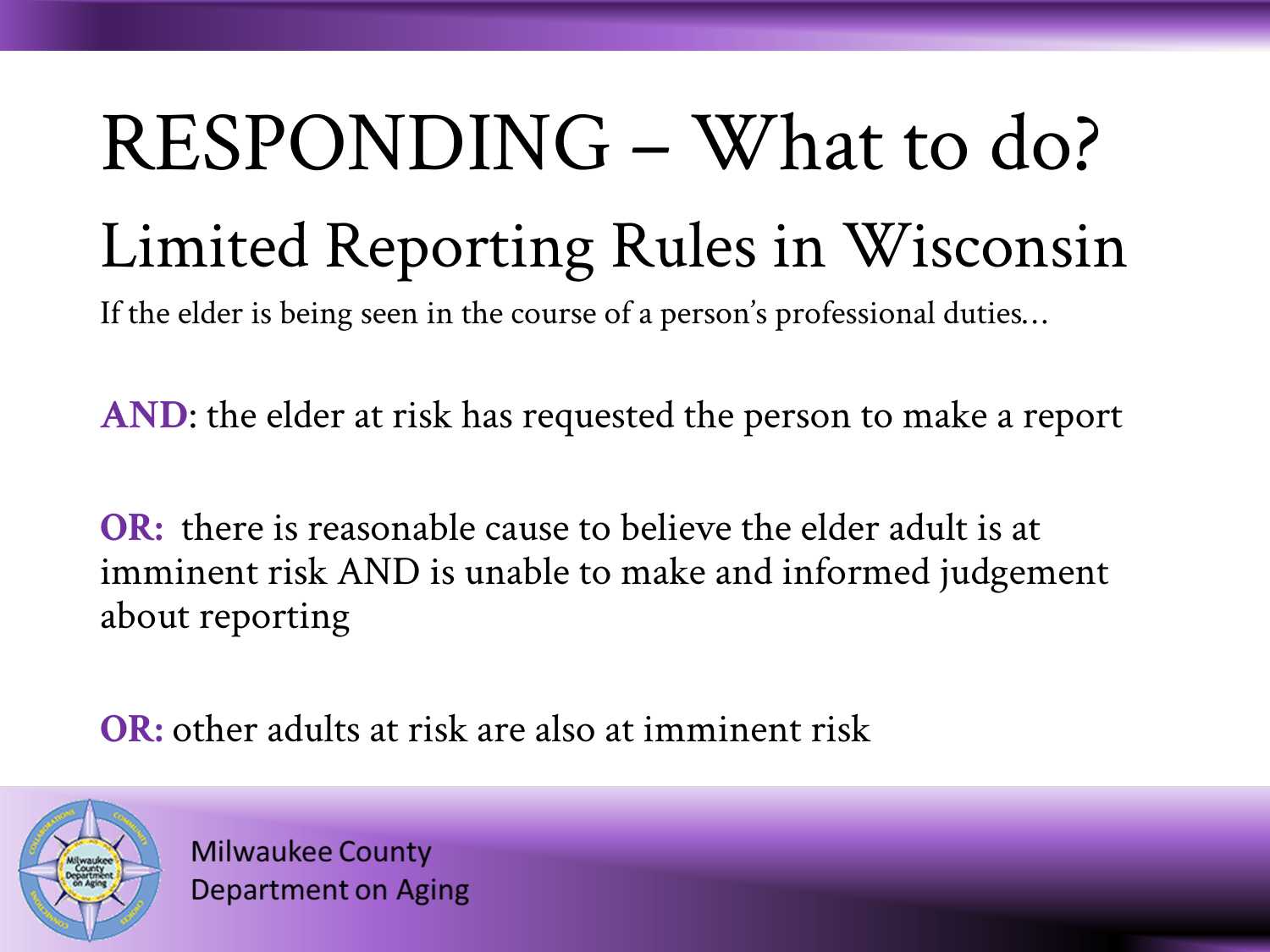

# RESPONDING – What to do?
Limited Reporting Rules in Wisconsin
If the elder is being seen in the course of a person’s professional duties…

AND: the elder at risk has requested the person to make a report

OR:  there is reasonable cause to believe the elder adult is at imminent risk AND is unable to make and informed judgement about reporting

OR: other adults at risk are also at imminent risk